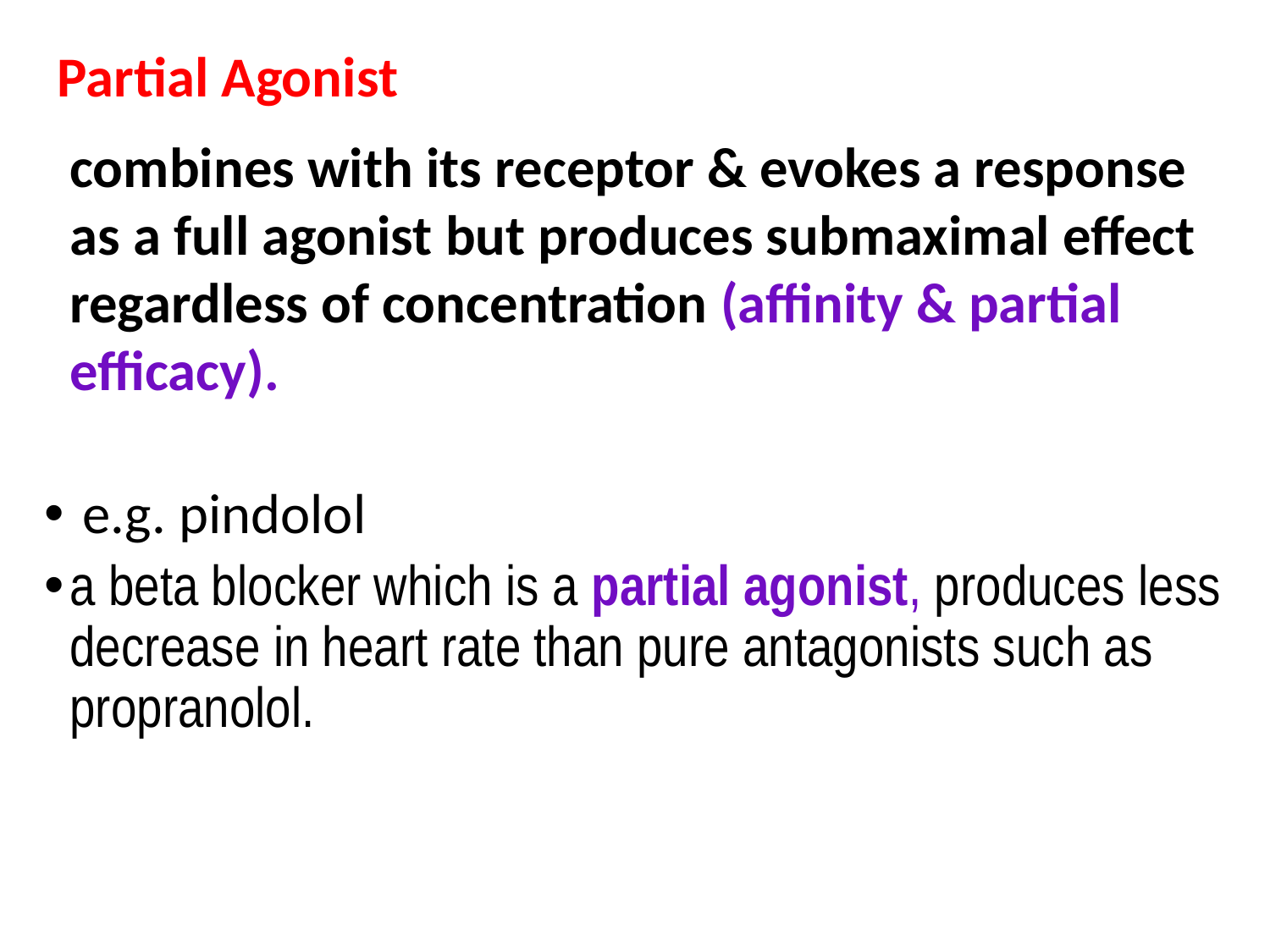

Partial Agonist
	combines with its receptor & evokes a response as a full agonist but produces submaximal effect regardless of concentration (affinity & partial efficacy).

 e.g. pindolol
a beta blocker which is a partial agonist, produces less decrease in heart rate than pure antagonists such as propranolol.